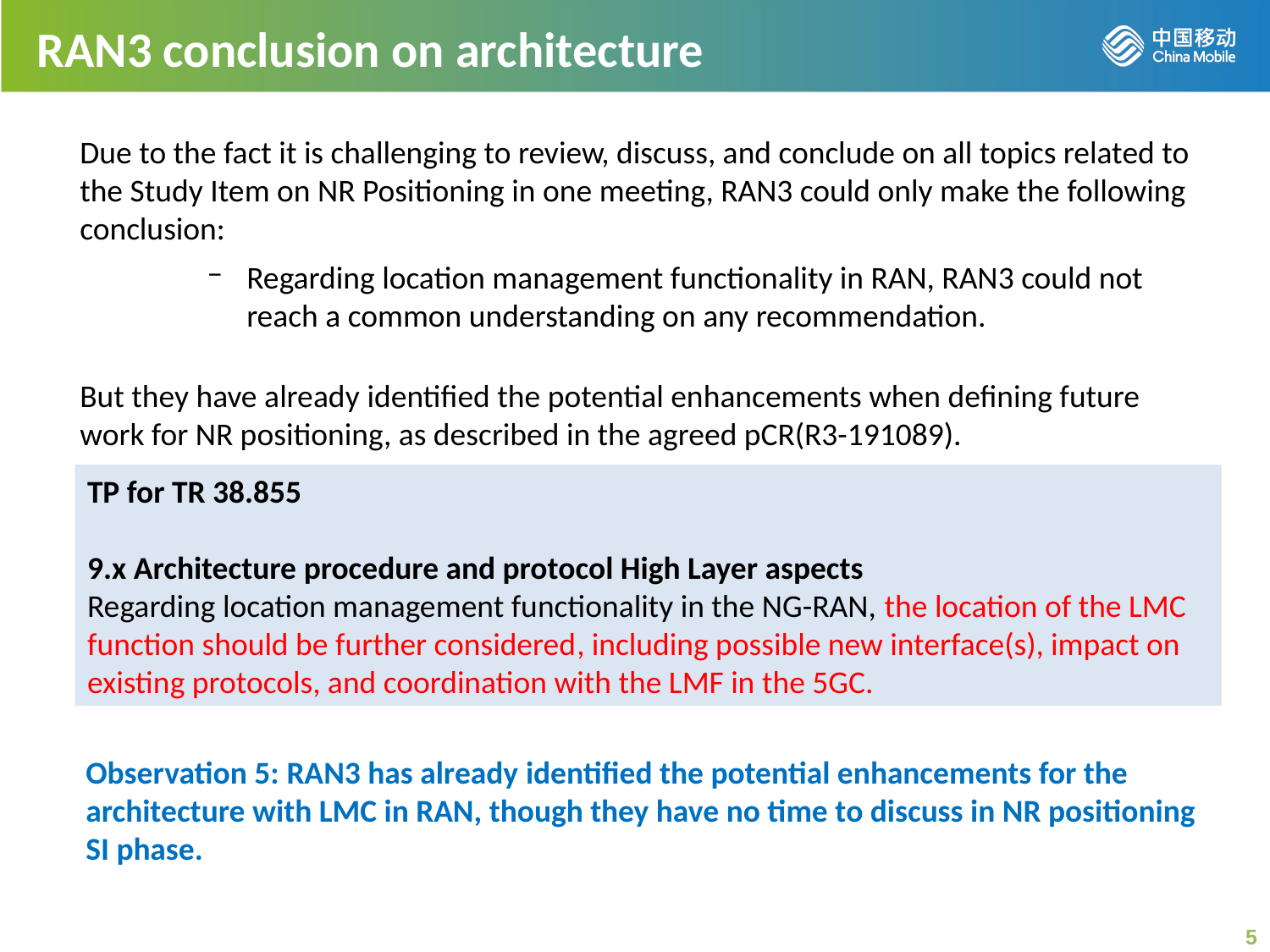

RAN3 conclusion on architecture
Due to the fact it is challenging to review, discuss, and conclude on all topics related to the Study Item on NR Positioning in one meeting, RAN3 could only make the following conclusion:
Regarding location management functionality in RAN, RAN3 could not reach a common understanding on any recommendation.
But they have already identified the potential enhancements when defining future work for NR positioning, as described in the agreed pCR(R3-191089).
TP for TR 38.855

9.x Architecture procedure and protocol High Layer aspects
Regarding location management functionality in the NG-RAN, the location of the LMC function should be further considered, including possible new interface(s), impact on existing protocols, and coordination with the LMF in the 5GC.
Observation 5: RAN3 has already identified the potential enhancements for the architecture with LMC in RAN, though they have no time to discuss in NR positioning SI phase.